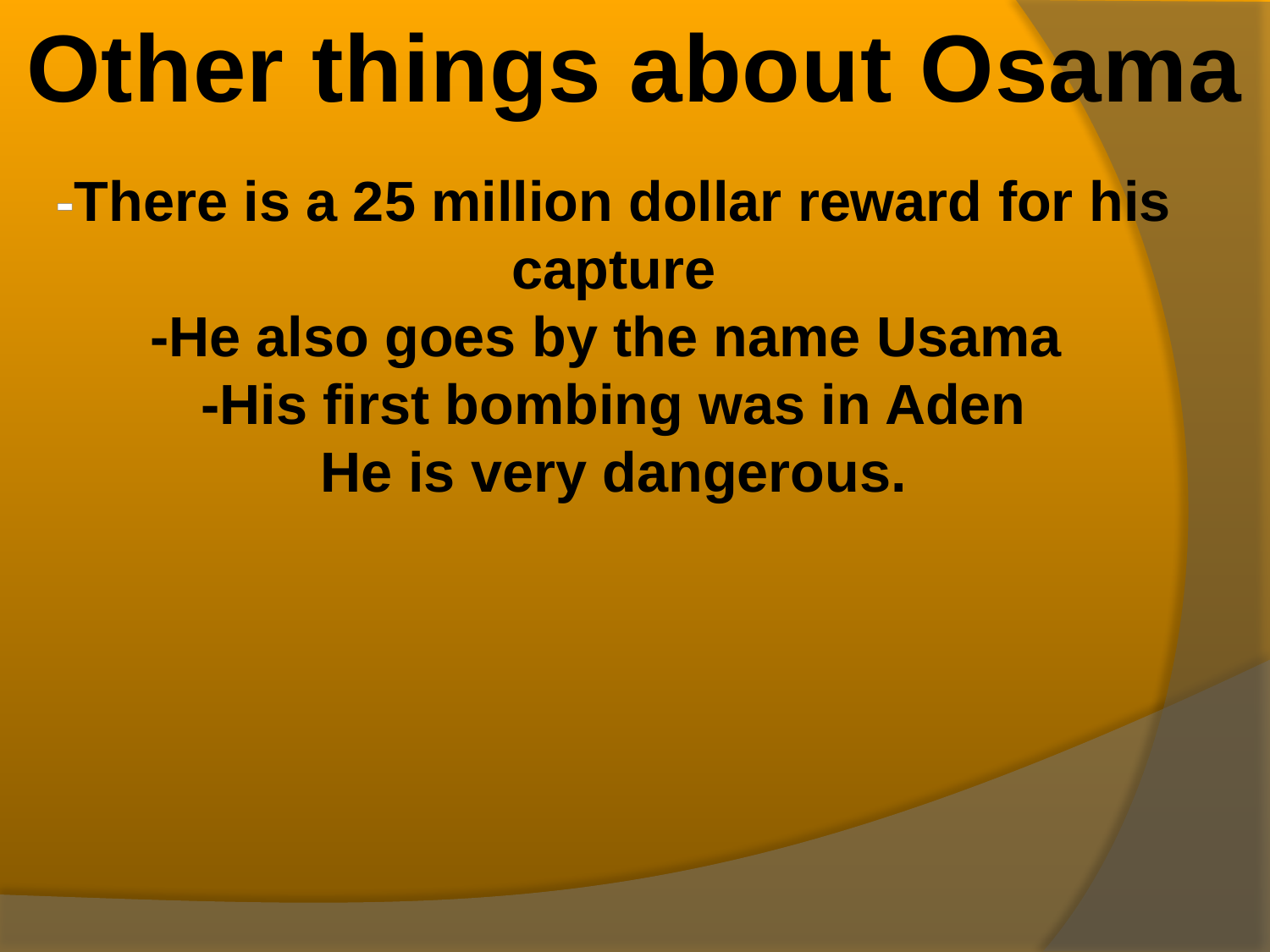

Other things about Osama
-There is a 25 million dollar reward for his capture
-He also goes by the name Usama
-His first bombing was in Aden
He is very dangerous.